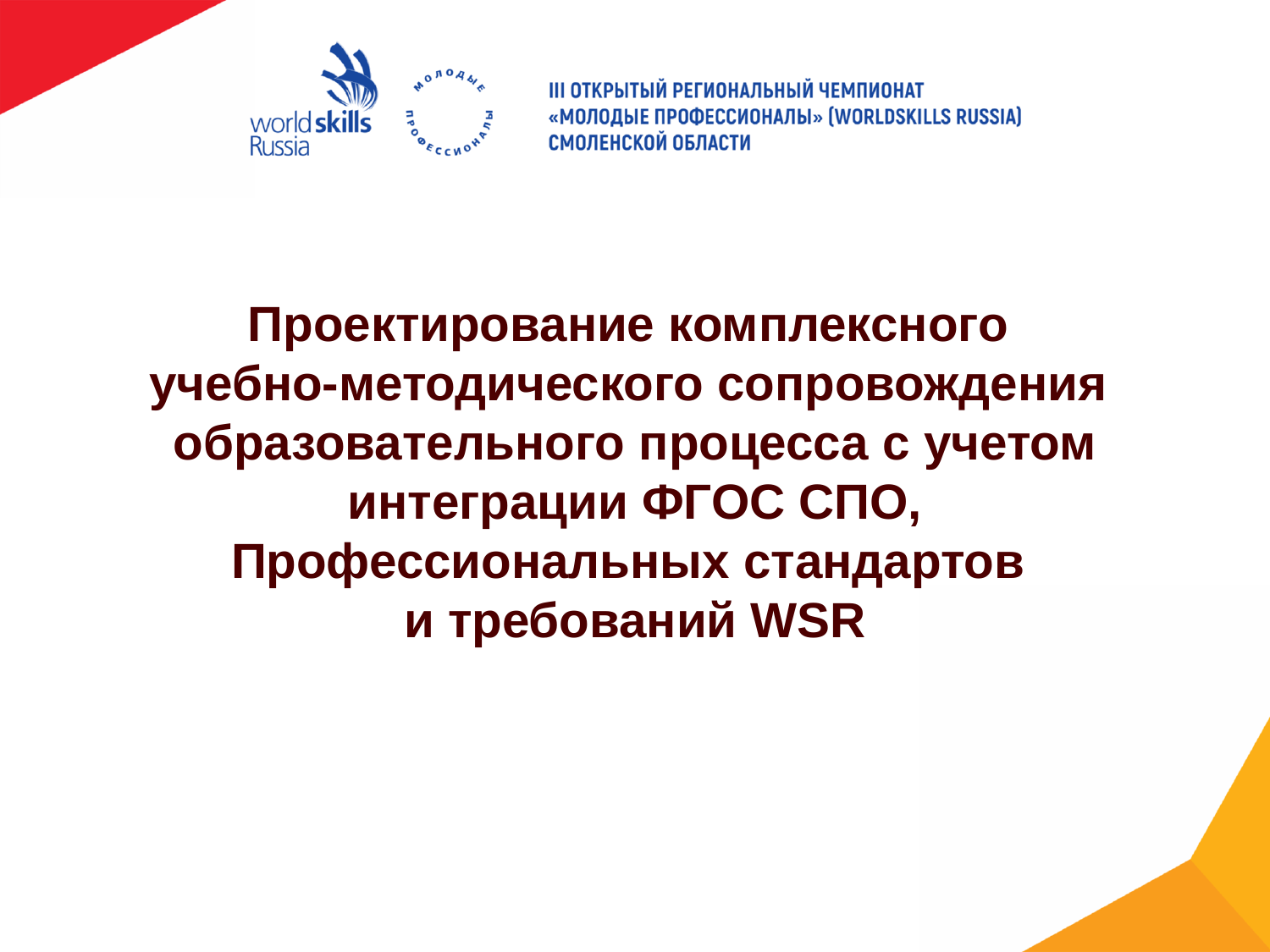

# Проектирование комплексного учебно-методического сопровождения образовательного процесса с учетом интеграции ФГОС СПО, Профессиональных стандартов и требований WSR